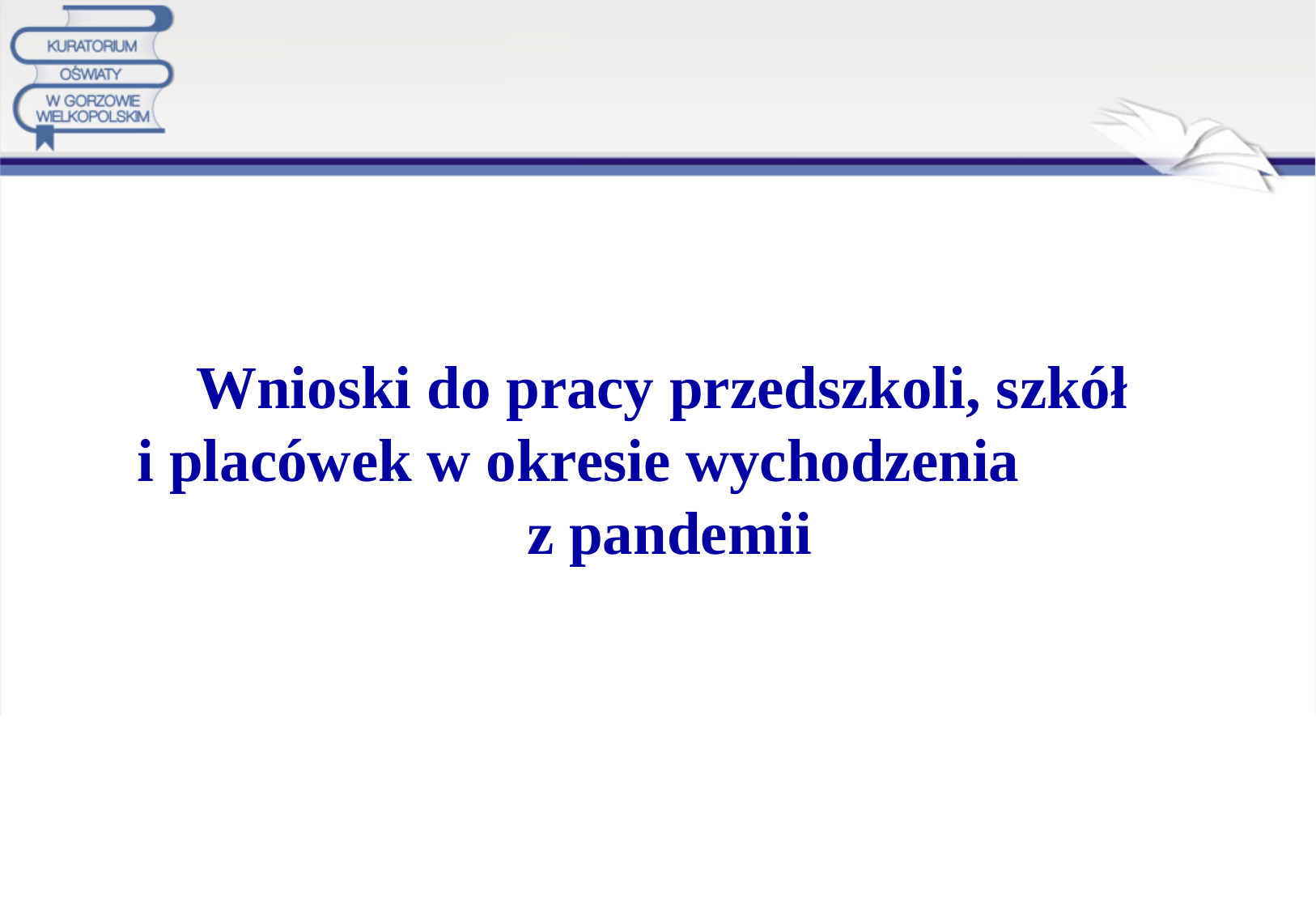

# Wnioski do pracy przedszkoli, szkół i placówek w okresie wychodzenia              z pandemii